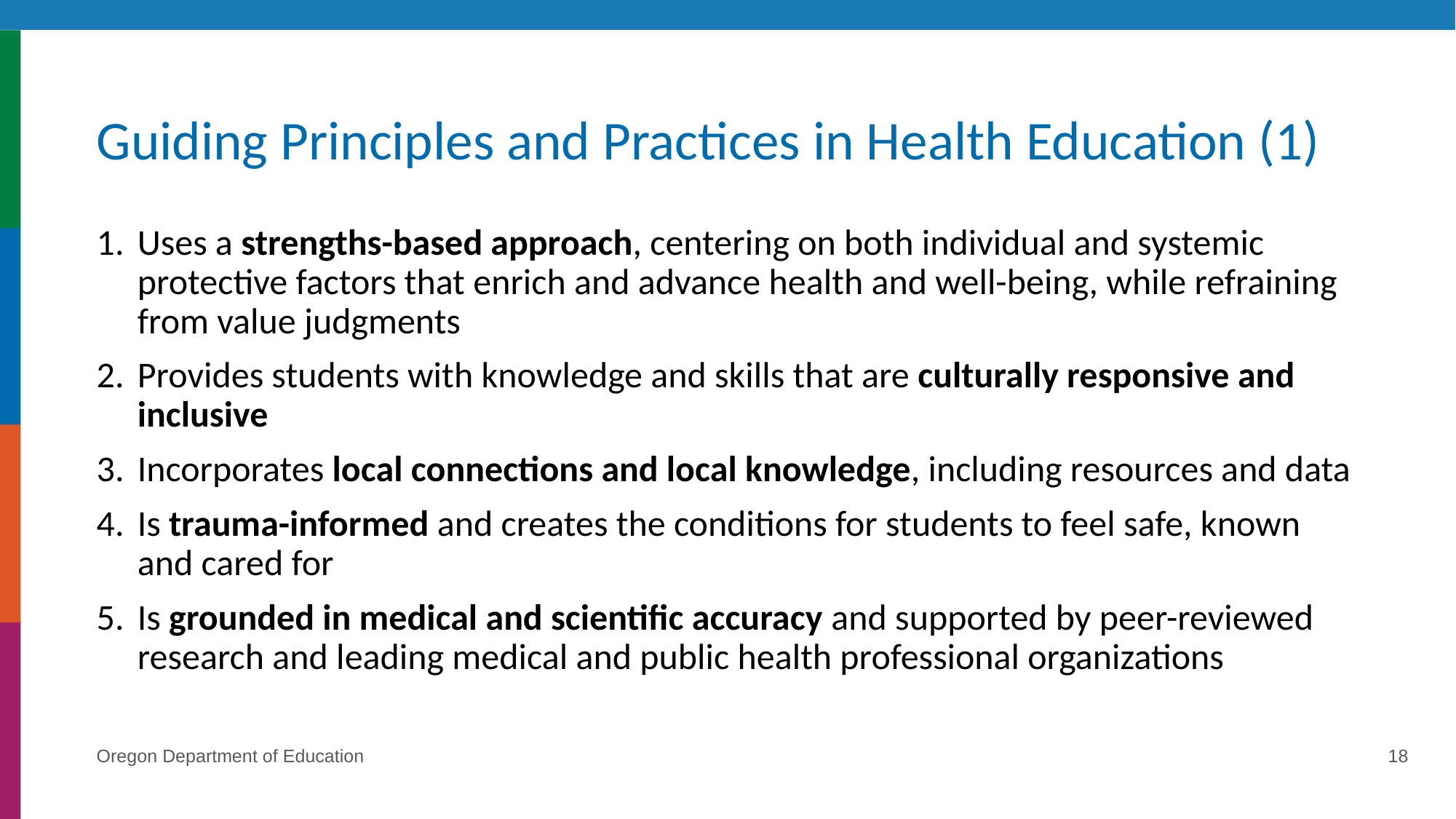

# Guiding Principles and Practices in Health Education (1)
Uses a strengths-based approach, centering on both individual and systemic protective factors that enrich and advance health and well-being, while refraining from value judgments
Provides students with knowledge and skills that are culturally responsive and inclusive
Incorporates local connections and local knowledge, including resources and data
Is trauma-informed and creates the conditions for students to feel safe, known and cared for
Is grounded in medical and scientific accuracy and supported by peer-reviewed research and leading medical and public health professional organizations
Oregon Department of Education
18